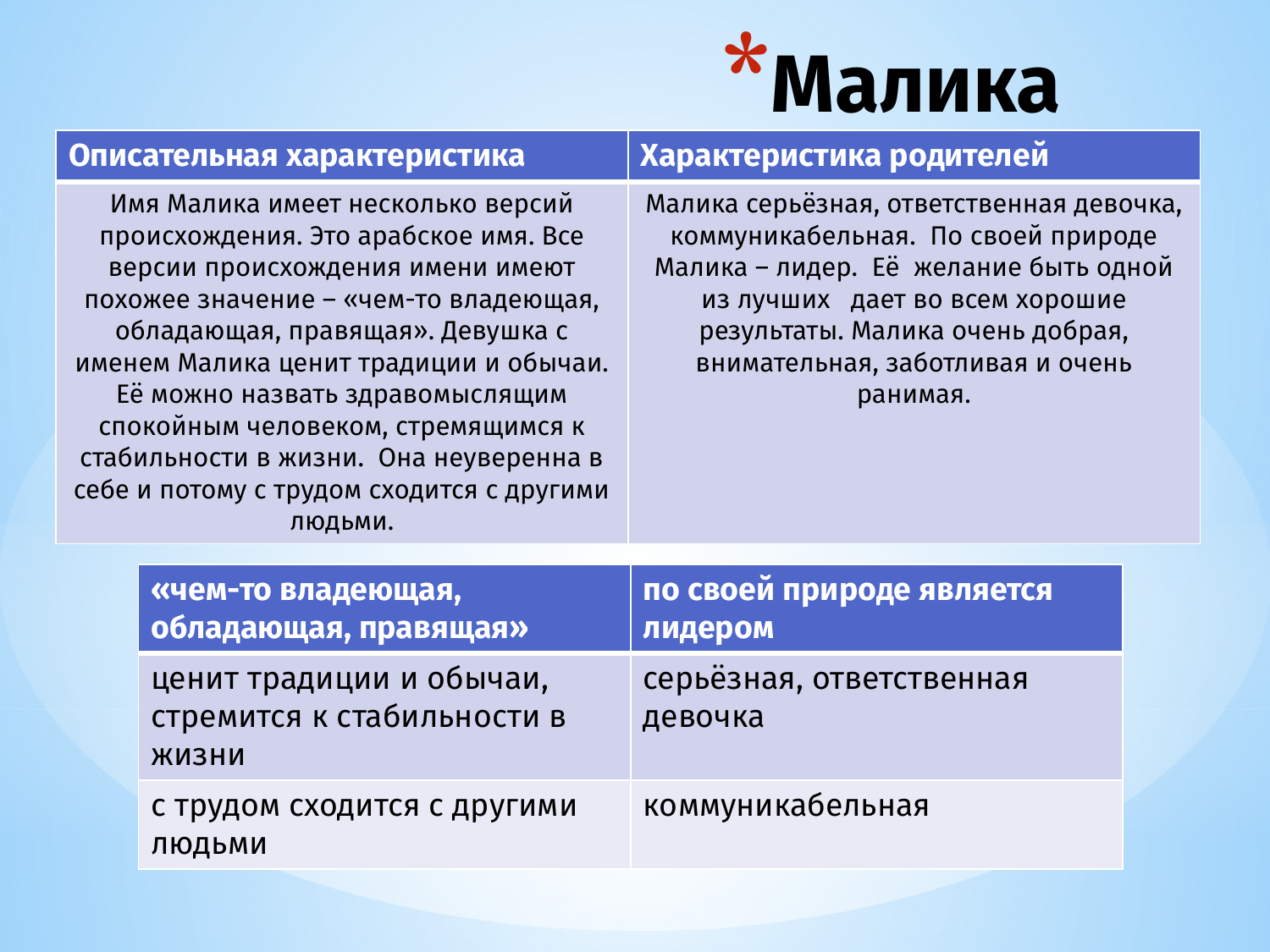

# Малика
| Описательная характеристика | Характеристика родителей |
| --- | --- |
| Имя Малика имеет несколько версий происхождения. Это арабское имя. Все версии происхождения имени имеют похожее значение – «чем-то владеющая, обладающая, правящая». Девушка с именем Малика ценит традиции и обычаи. Её можно назвать здравомыслящим спокойным человеком, стремящимся к стабильности в жизни. Она неуверенна в себе и потому с трудом сходится с другими людьми. | Малика серьёзная, ответственная девочка, коммуникабельная. По своей природе Малика – лидер. Её желание быть одной из лучших дает во всем хорошие результаты. Малика очень добрая, внимательная, заботливая и очень ранимая. |
| «чем-то владеющая, обладающая, правящая» | по своей природе является лидером |
| --- | --- |
| ценит традиции и обычаи, стремится к стабильности в жизни | серьёзная, ответственная девочка |
| с трудом сходится с другими людьми | коммуникабельная |